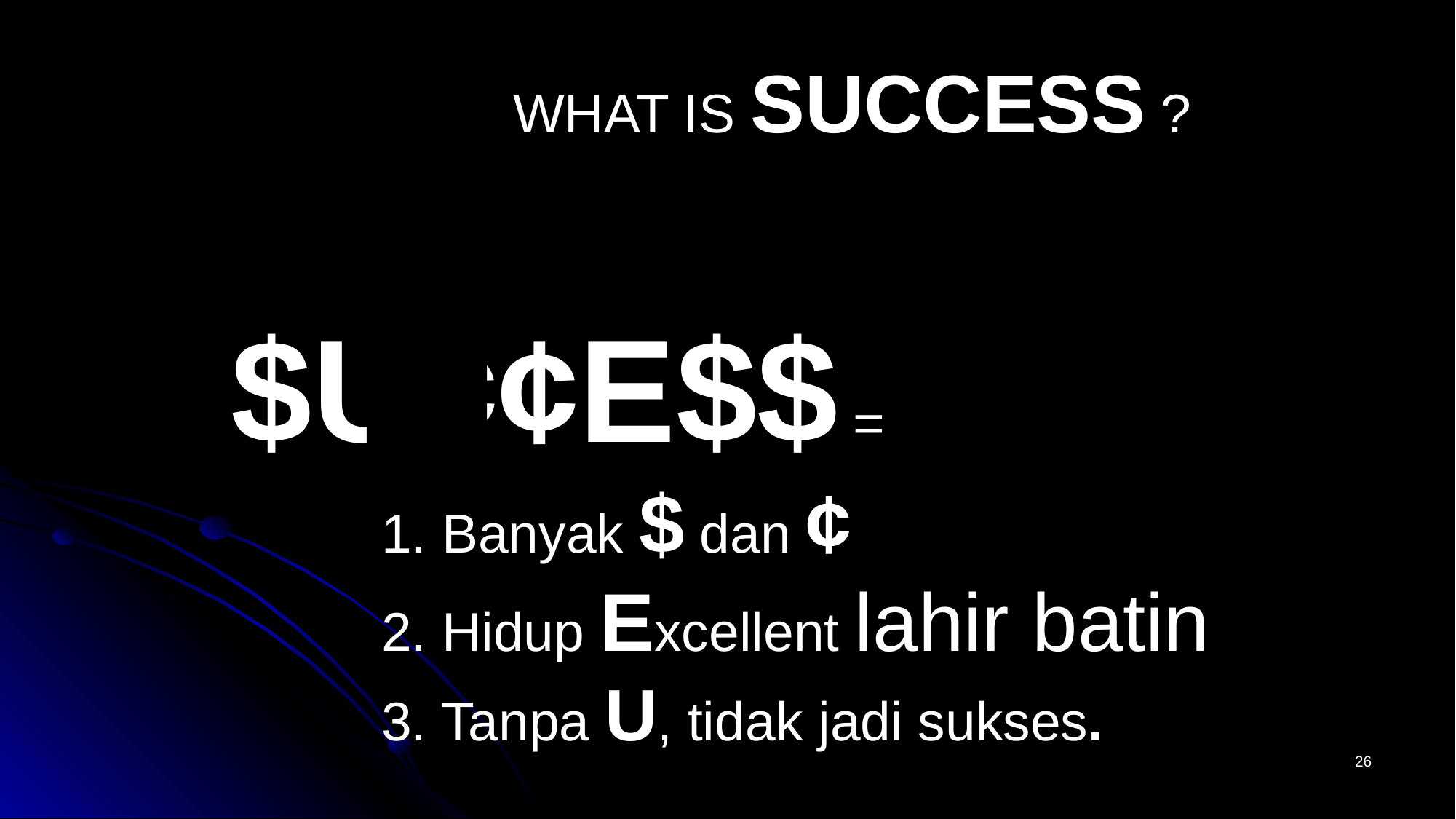

WHAT IS SUCCESS ?
$U¢¢E$$ =
		1. Banyak $ dan ¢
		2. Hidup Excellent lahir batin
		3. Tanpa U, tidak jadi sukses.

26